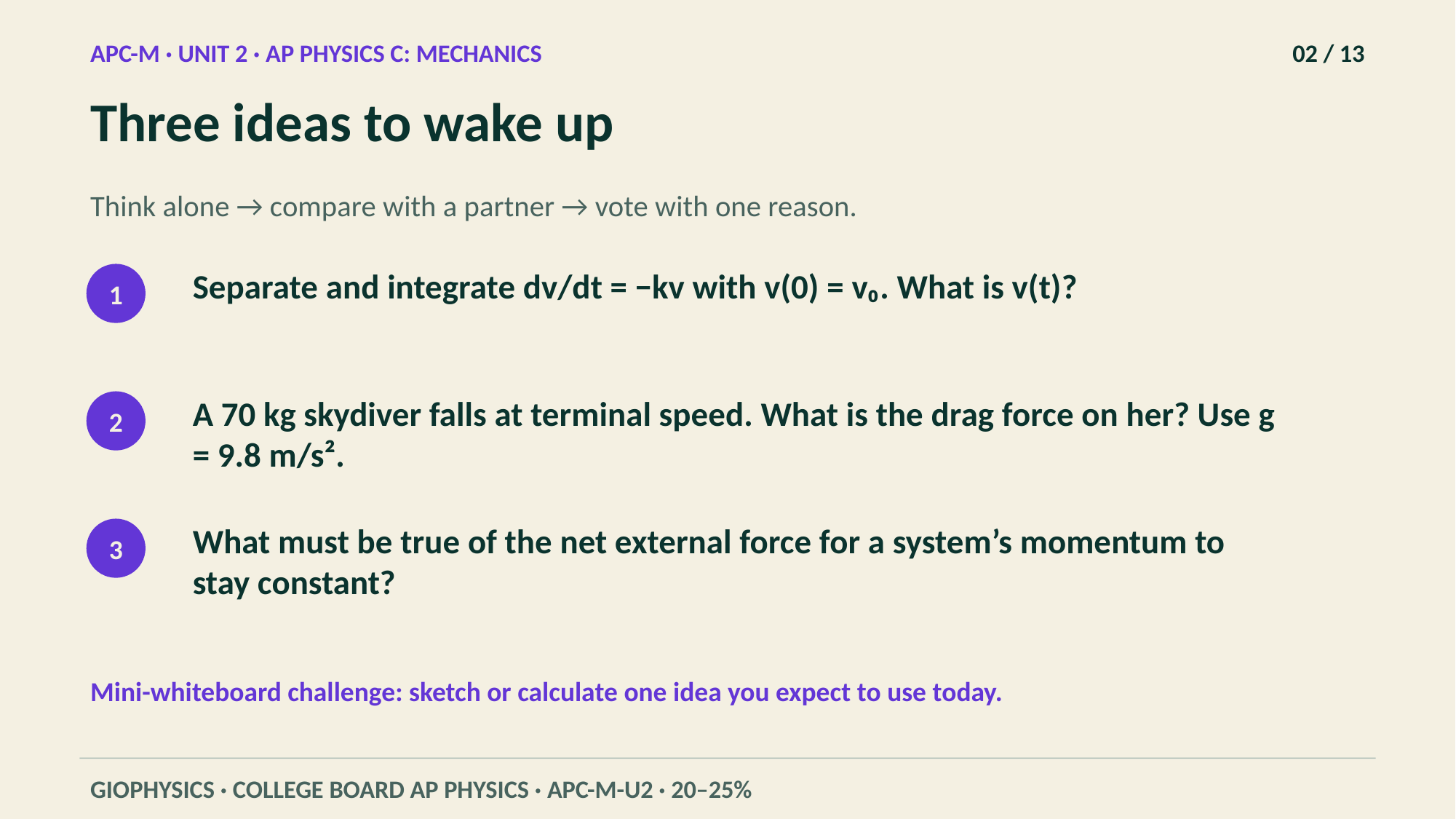

APC-M · UNIT 2 · AP PHYSICS C: MECHANICS
02 / 13
Three ideas to wake up
Think alone → compare with a partner → vote with one reason.
Separate and integrate dv/dt = −kv with v(0) = v₀. What is v(t)?

1
A 70 kg skydiver falls at terminal speed. What is the drag force on her? Use g = 9.8 m/s².

2
What must be true of the net external force for a system’s momentum to stay constant?

3
Mini-whiteboard challenge: sketch or calculate one idea you expect to use today.

GIOPHYSICS · COLLEGE BOARD AP PHYSICS · APC-M-U2 · 20–25%